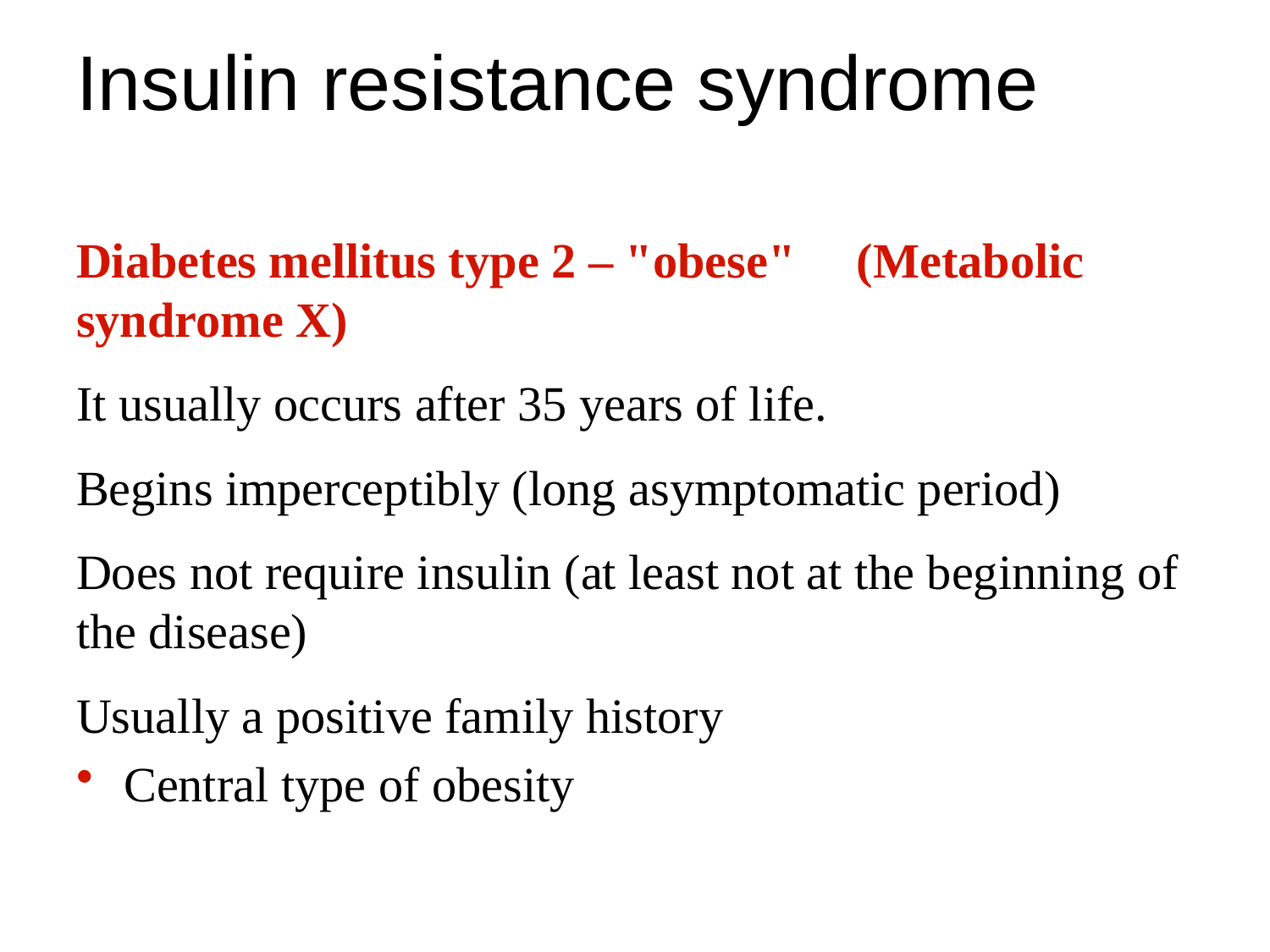

# Insulin resistance syndrome

Diabetes mellitus type 2 – "obese"     (Metabolic syndrome X)
It usually occurs after 35 years of life.
Begins imperceptibly (long asymptomatic period)
Does not require insulin (at least not at the beginning of the disease)
Usually a positive family history
Central type of obesity